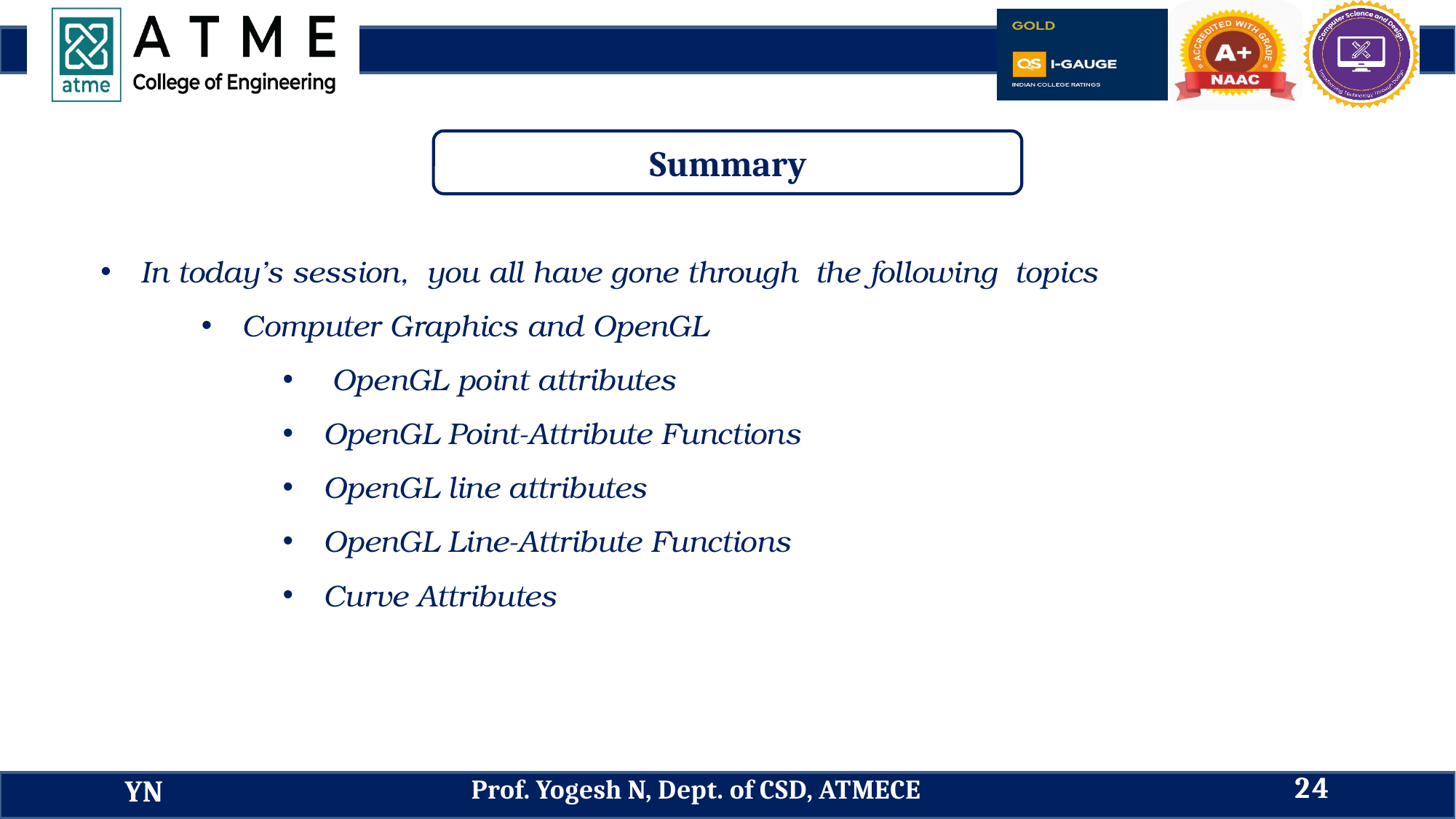

Summary
In today’s session,  you all have gone through  the following  topics
Computer Graphics and OpenGL
 OpenGL point attributes
OpenGL Point-Attribute Functions
OpenGL line attributes
OpenGL Line-Attribute Functions
Curve Attributes

24
Prof. Yogesh N, Dept. of CSD, ATMECE
YN